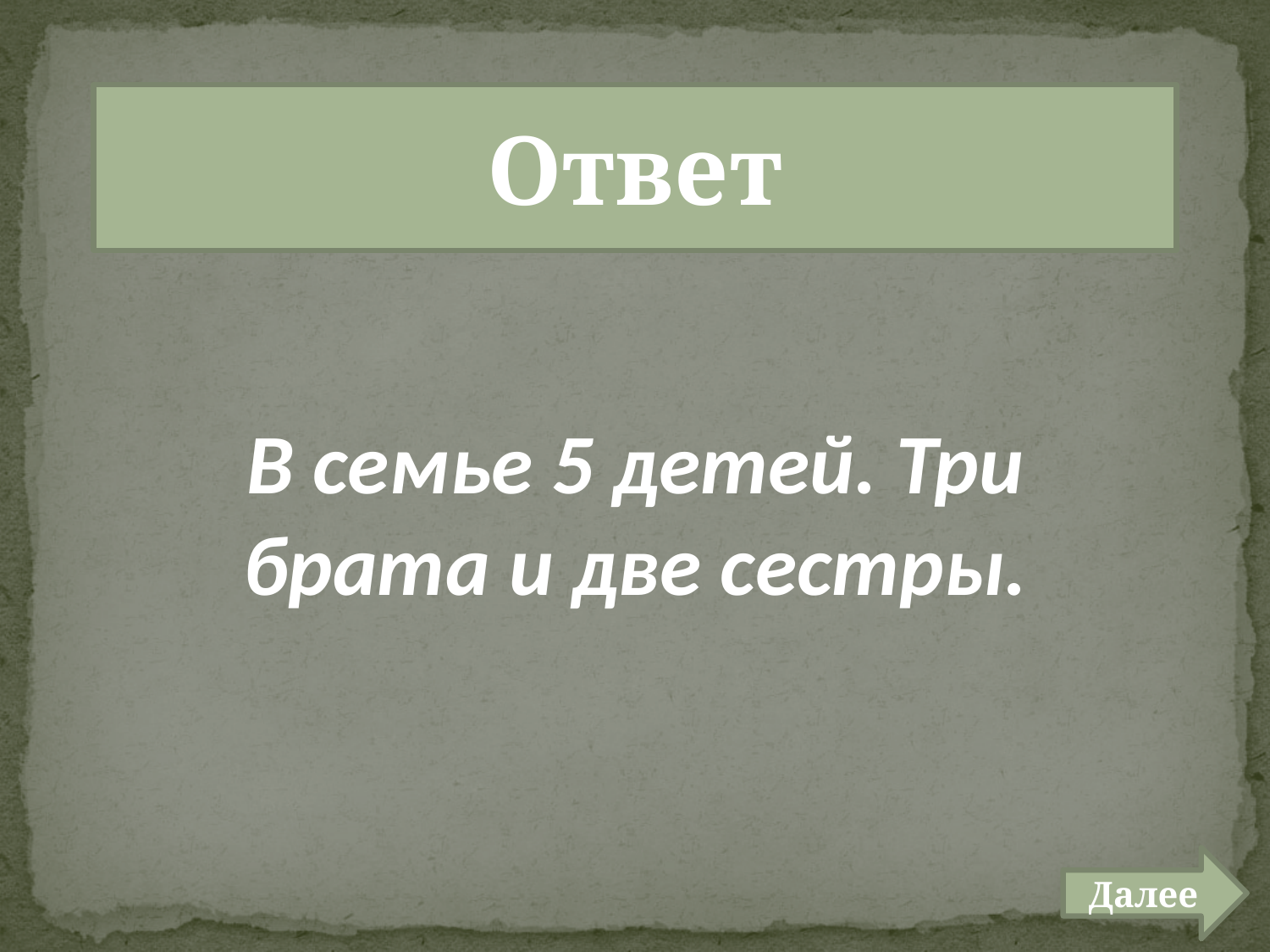

# ответ лог задачи 300
Ответ
В семье 5 детей. Три брата и две сестры.
Далее